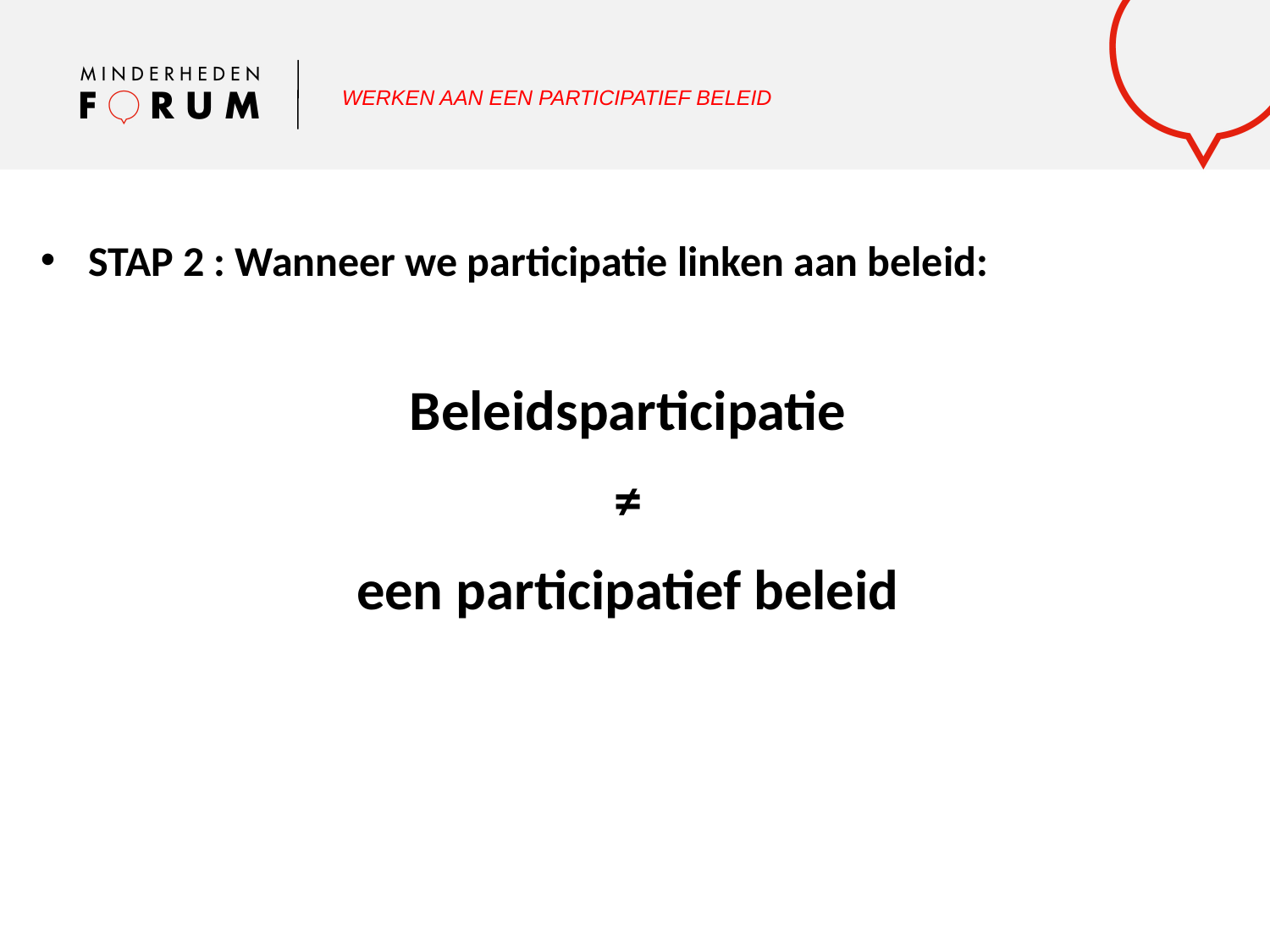

WERKEN AAN EEN PARTICIPATIEF BELEID

STAP 2 : Wanneer we participatie linken aan beleid:
Beleidsparticipatie
 ≠
een participatief beleid